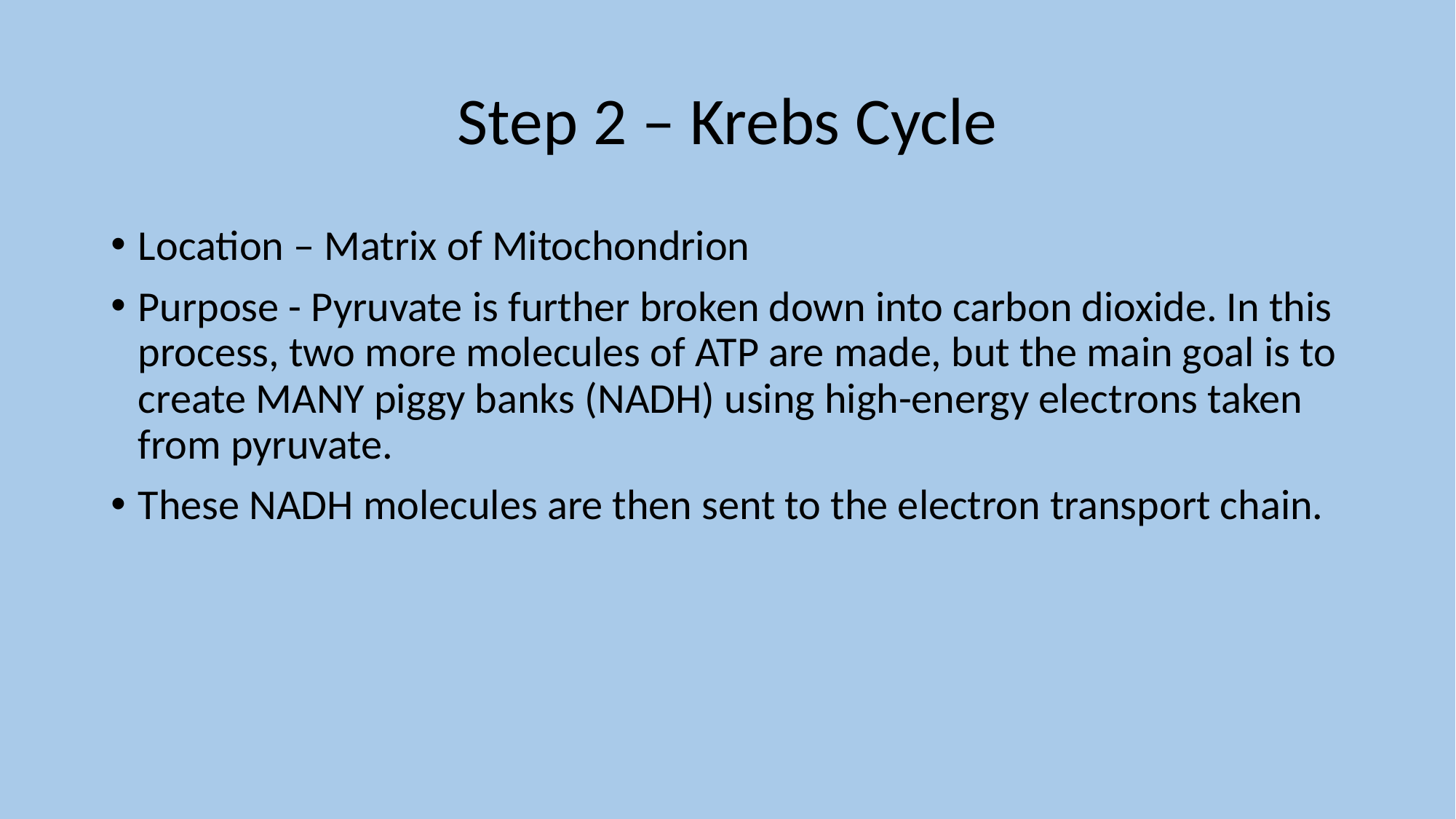

# Step 2 – Krebs Cycle
Location – Matrix of Mitochondrion
Purpose - Pyruvate is further broken down into carbon dioxide. In this process, two more molecules of ATP are made, but the main goal is to create MANY piggy banks (NADH) using high-energy electrons taken from pyruvate.
These NADH molecules are then sent to the electron transport chain.